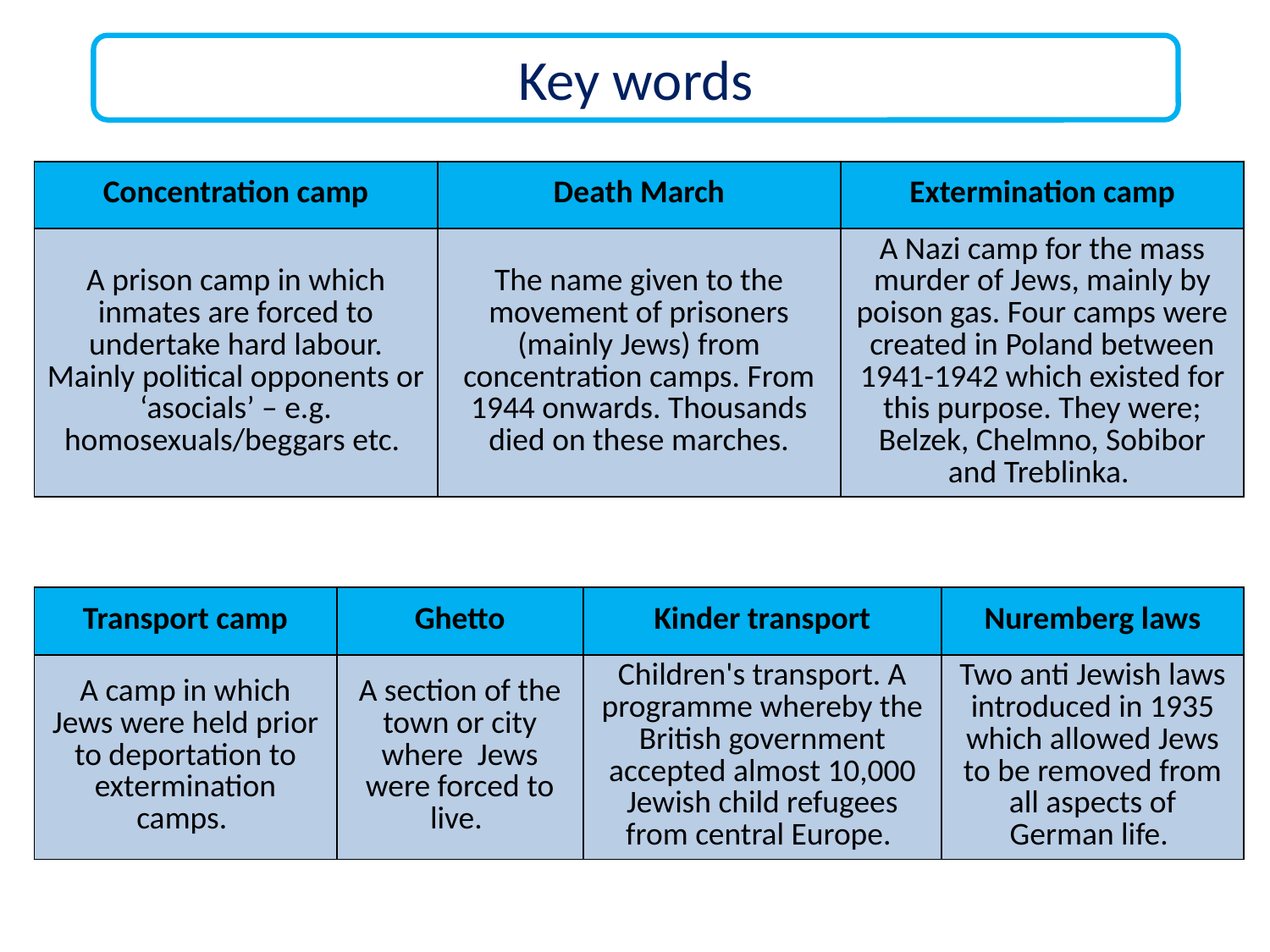

Key words
| Concentration camp | Death March | Extermination camp |
| --- | --- | --- |
| A prison camp in which inmates are forced to undertake hard labour. Mainly political opponents or ‘asocials’ – e.g. homosexuals/beggars etc. | The name given to the movement of prisoners (mainly Jews) from concentration camps. From 1944 onwards. Thousands died on these marches. | A Nazi camp for the mass murder of Jews, mainly by poison gas. Four camps were created in Poland between 1941-1942 which existed for this purpose. They were; Belzek, Chelmno, Sobibor and Treblinka. |
| Transport camp | Ghetto | Kinder transport | Nuremberg laws |
| --- | --- | --- | --- |
| A camp in which Jews were held prior to deportation to extermination camps. | A section of the town or city where Jews were forced to live. | Children's transport. A programme whereby the British government accepted almost 10,000 Jewish child refugees from central Europe. | Two anti Jewish laws introduced in 1935 which allowed Jews to be removed from all aspects of German life. |